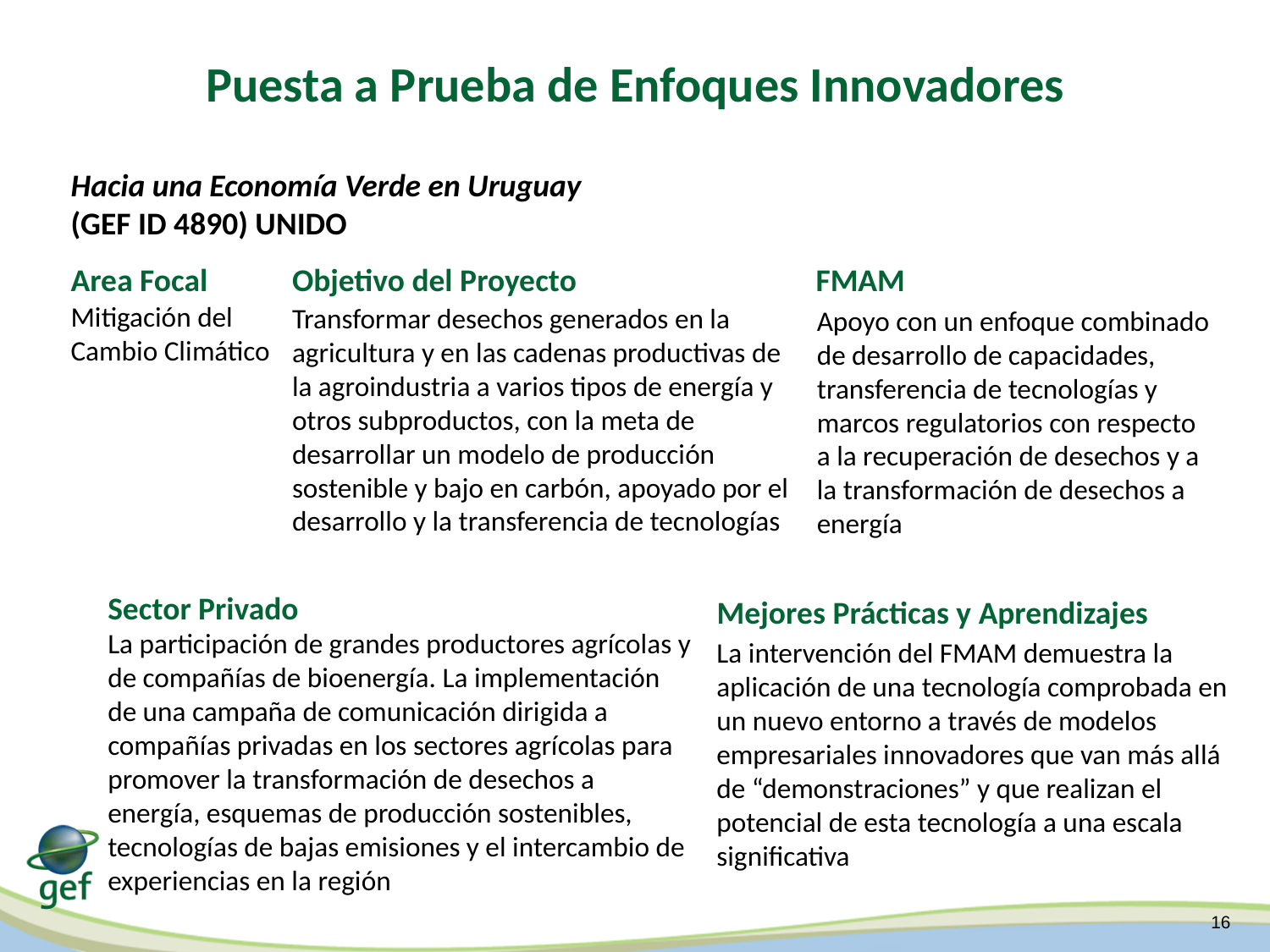

Puesta a Prueba de Enfoques Innovadores
Hacia una Economía Verde en Uruguay
(GEF ID 4890) UNIDO
Area Focal
Objetivo del Proyecto
FMAM
Mitigación del Cambio Climático
Transformar desechos generados en la agricultura y en las cadenas productivas de la agroindustria a varios tipos de energía y otros subproductos, con la meta de desarrollar un modelo de producción sostenible y bajo en carbón, apoyado por el desarrollo y la transferencia de tecnologías
Apoyo con un enfoque combinado de desarrollo de capacidades, transferencia de tecnologías y marcos regulatorios con respecto a la recuperación de desechos y a la transformación de desechos a energía
Sector Privado
Mejores Prácticas y Aprendizajes
La participación de grandes productores agrícolas y de compañías de bioenergía. La implementación de una campaña de comunicación dirigida a compañías privadas en los sectores agrícolas para promover la transformación de desechos a energía, esquemas de producción sostenibles, tecnologías de bajas emisiones y el intercambio de experiencias en la región
La intervención del FMAM demuestra la aplicación de una tecnología comprobada en un nuevo entorno a través de modelos empresariales innovadores que van más allá de “demonstraciones” y que realizan el potencial de esta tecnología a una escala significativa